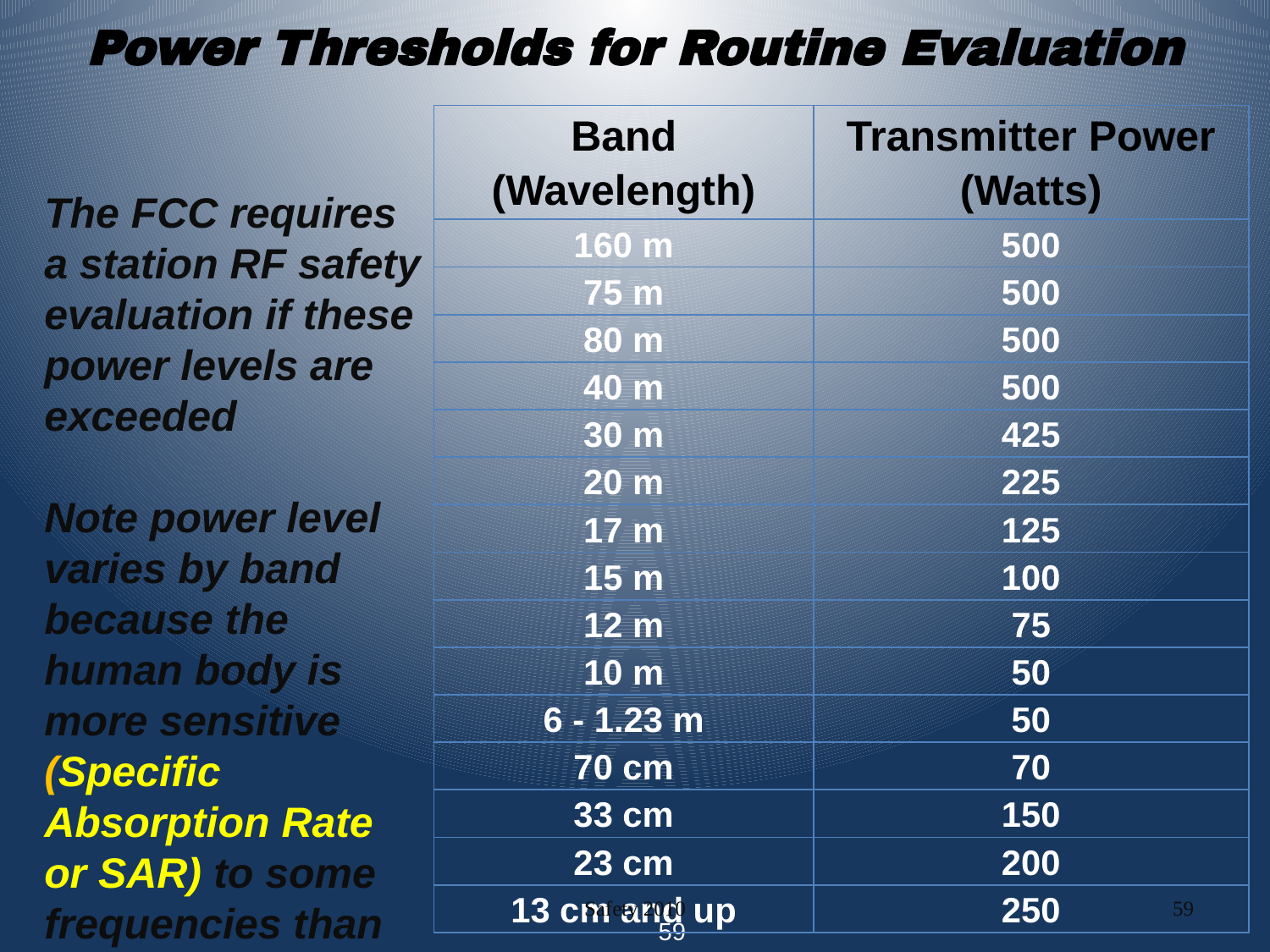

Power Thresholds for Routine Evaluation
| Band (Wavelength) | Transmitter Power (Watts) |
| --- | --- |
| 160 m | 500 |
| 75 m | 500 |
| 80 m | 500 |
| 40 m | 500 |
| 30 m | 425 |
| 20 m | 225 |
| 17 m | 125 |
| 15 m | 100 |
| 12 m | 75 |
| 10 m | 50 |
| 6 - 1.23 m | 50 |
| 70 cm | 70 |
| 33 cm | 150 |
| 23 cm | 200 |
| 13 cm and up | 250 |
The FCC requires a station RF safety evaluation if these power levels are exceeded

Note power level varies by band because the human body is more sensitive (Specific Absorption Rate or SAR) to some frequencies than others
Safety 2010
59
59